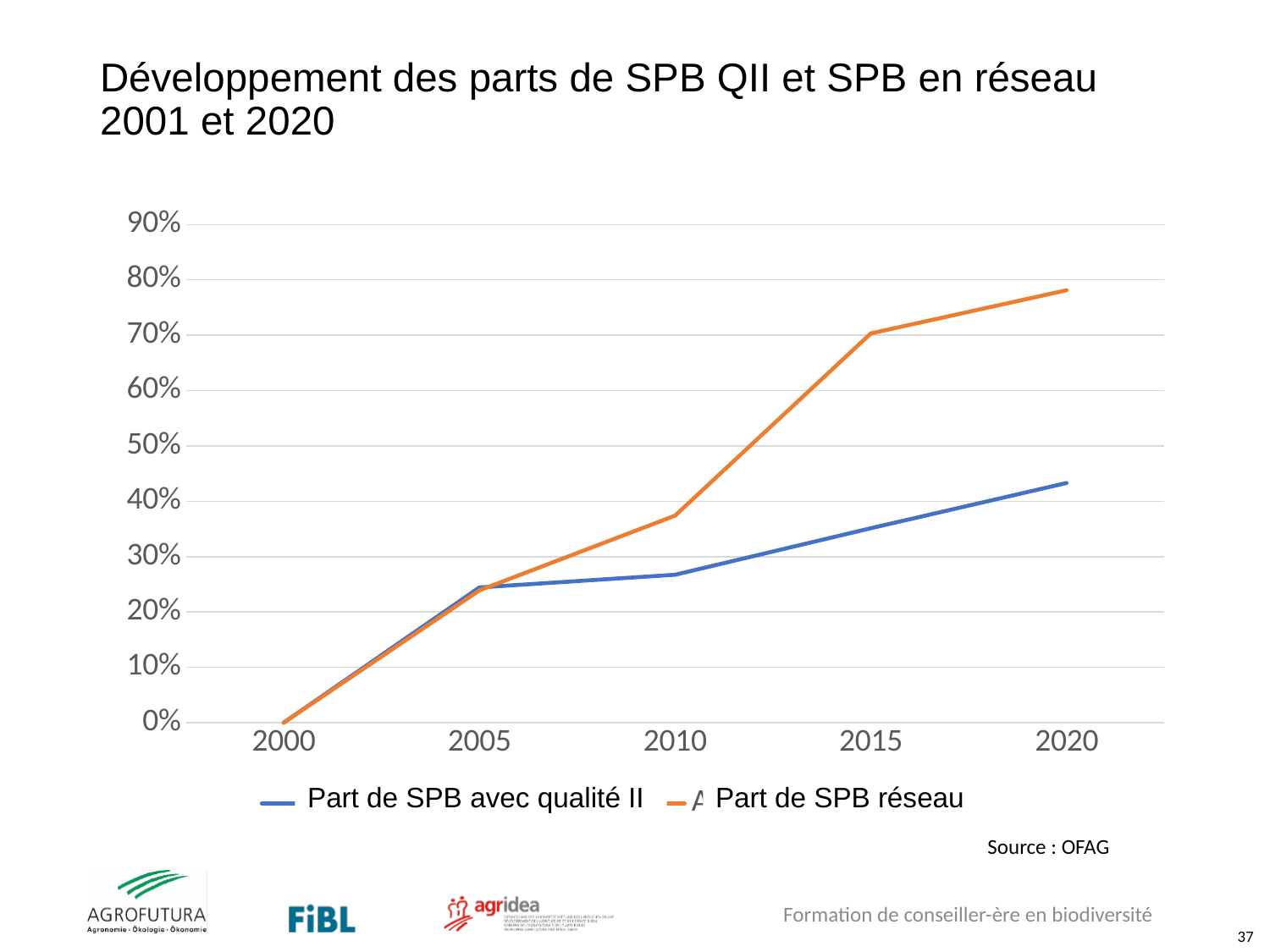

Développement des parts de SPB QII et SPB en réseau
2001 et 2020

### Chart

| Category | Anteil BFF mit Qualität II | Anteil BFF mit Vernetzung |
|---|---|---|
| 2000 | 0.0 | 0.0 |
| 2005 | 0.24429232589370253 | 0.23896763612926078 |
| 2010 | 0.2671571006988279 | 0.37399786959690534 |
| 2015 | 0.35119957851395905 | 0.7032754725295729 |
| 2020 | 0.43304775931588135 | 0.781249155168788 |
Part de SPB avec qualité II
Part de SPB réseau
Source : OFAG
Formation de conseiller-ère en biodiversité